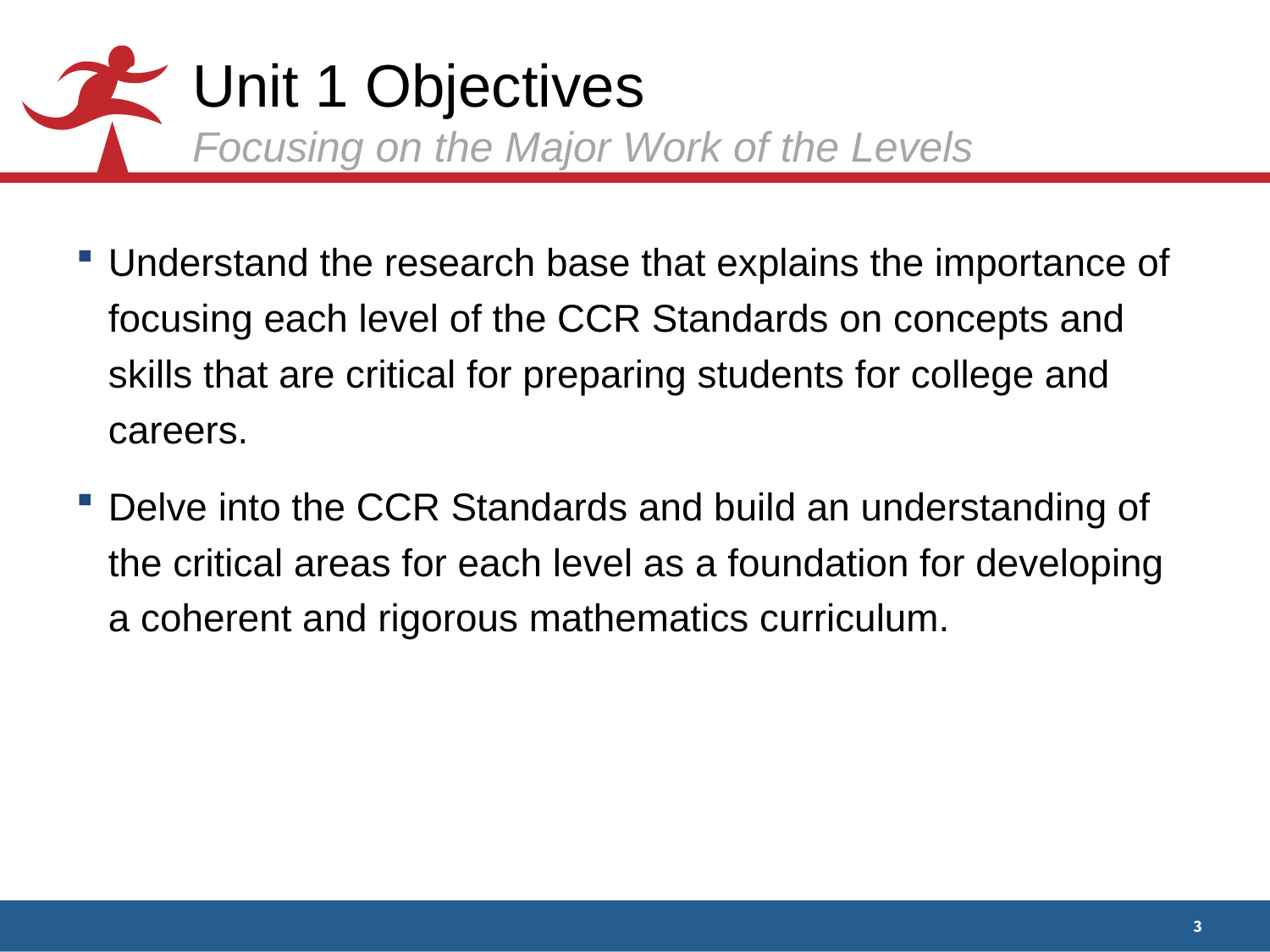

# Unit 1 Objectives Focusing on the Major Work of the Levels
Understand the research base that explains the importance of focusing each level of the CCR Standards on concepts and skills that are critical for preparing students for college and careers.
Delve into the CCR Standards and build an understanding of the critical areas for each level as a foundation for developing a coherent and rigorous mathematics curriculum.